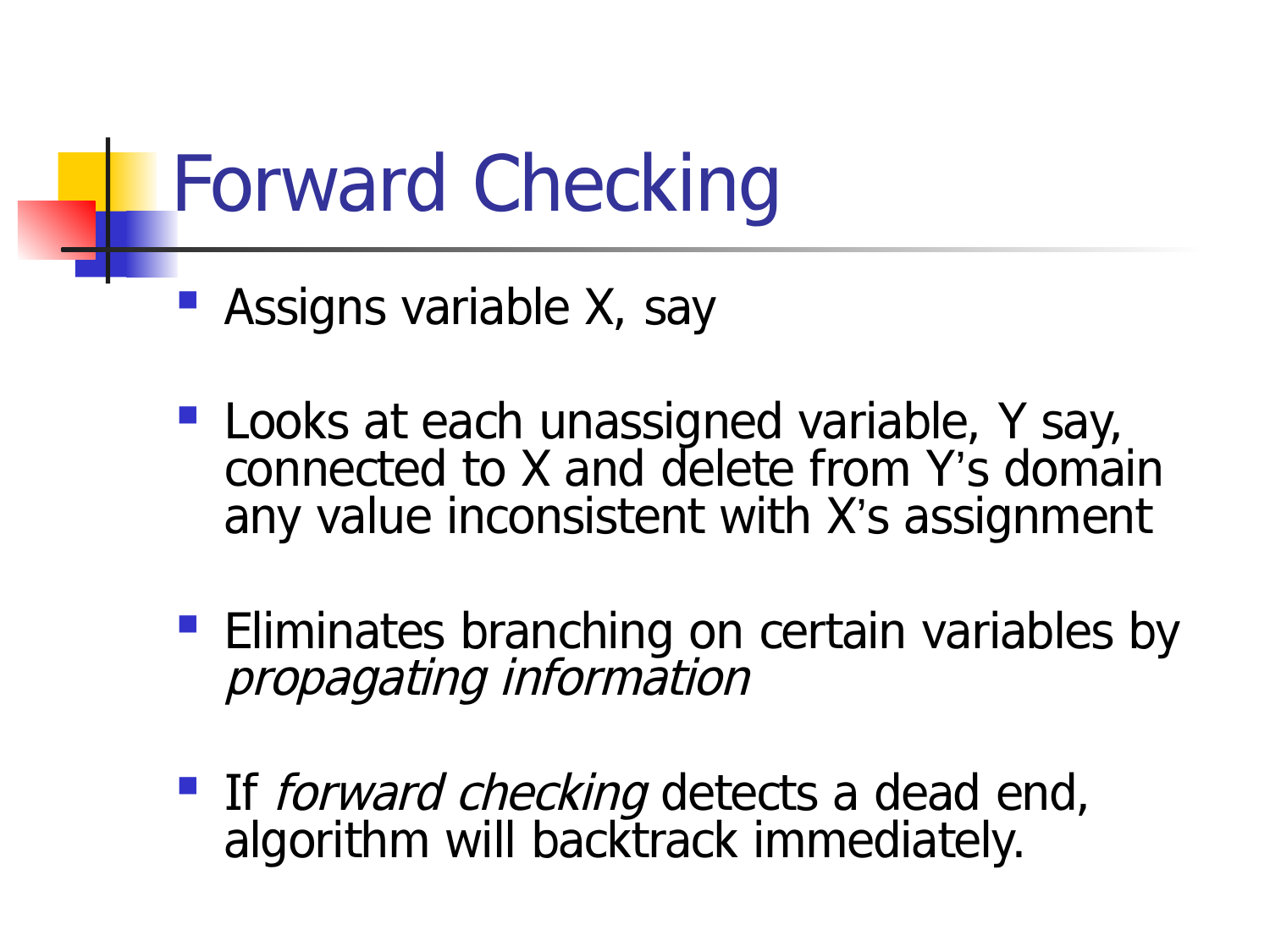

# Forward Checking
Assigns variable X, say

Looks at each unassigned variable, Y say, connected to X and delete from Y’s domain any value inconsistent with X’s assignment

Eliminates branching on certain variables by propagating information

If forward checking detects a dead end, algorithm will backtrack immediately.